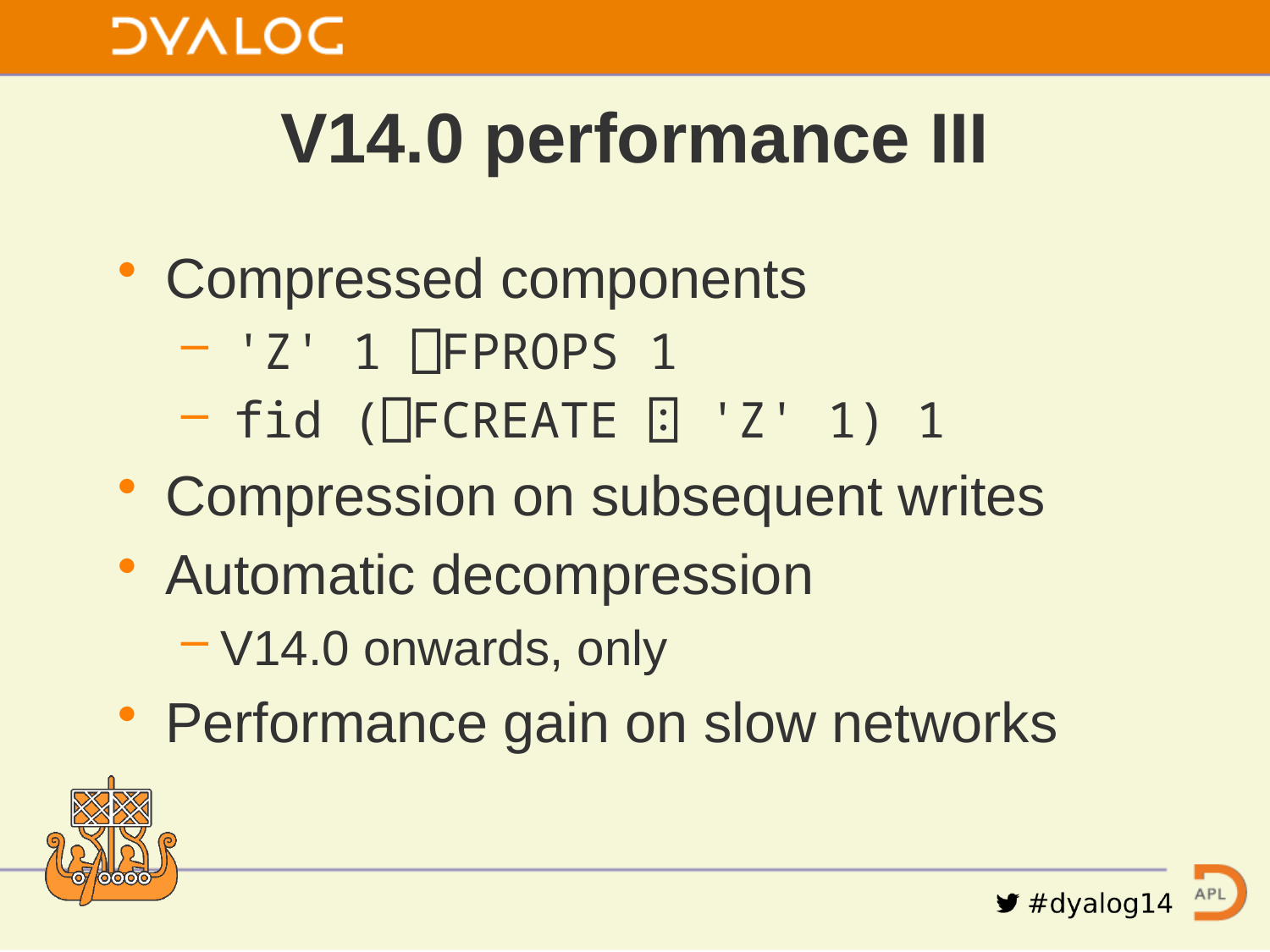

# V14.0 performance III
Compressed components
 'Z' 1 ⎕FPROPS 1
 fid (⎕FCREATE ⍠ 'Z' 1) 1
Compression on subsequent writes
Automatic decompression
V14.0 onwards, only
Performance gain on slow networks